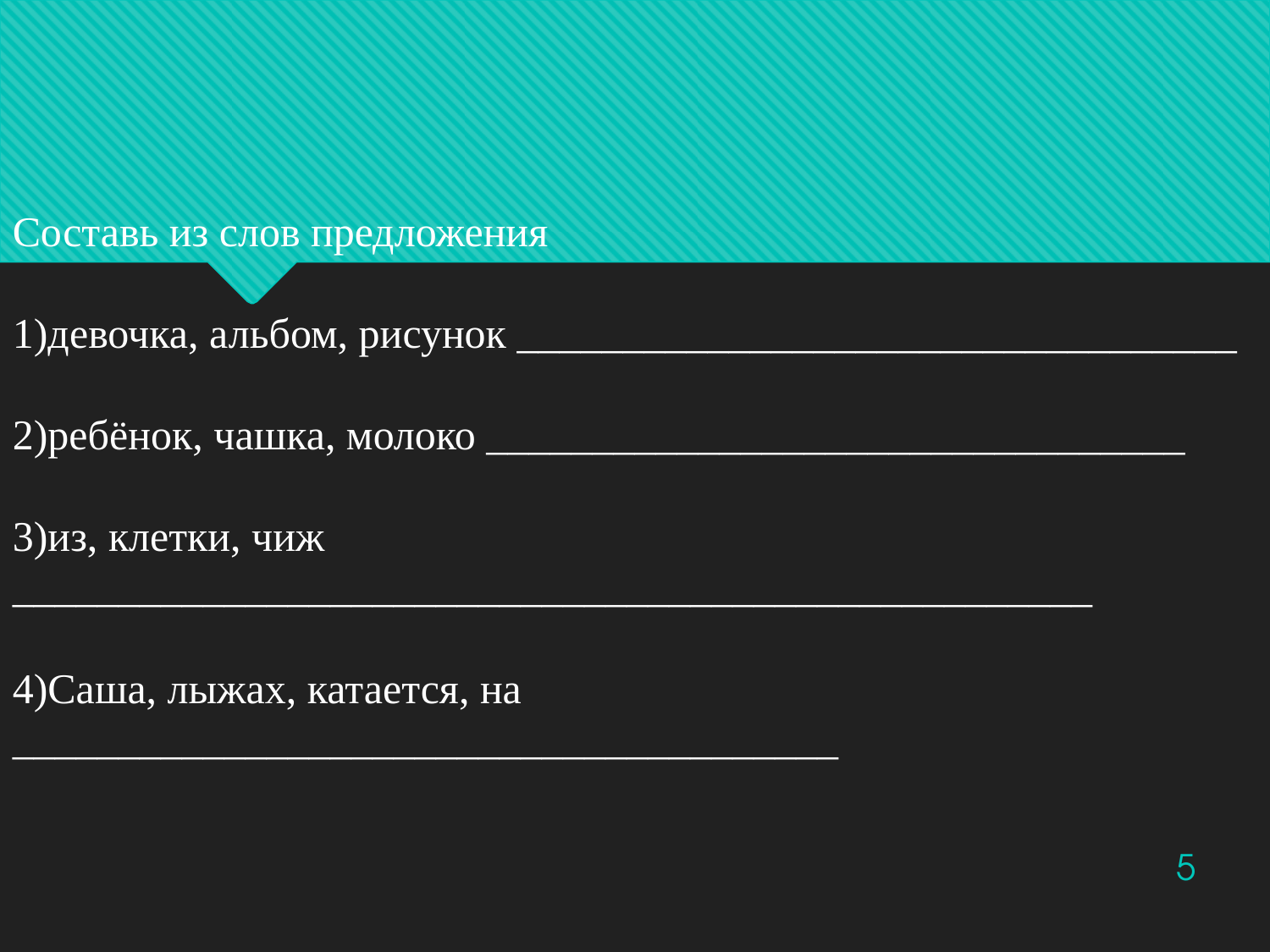

Составь из слов предложения

1)девочка, альбом, рисунок __________________________________

2)ребёнок, чашка, молоко _________________________________

3)из, клетки, чиж ___________________________________________________

4)Саша, лыжах, катается, на _______________________________________
5